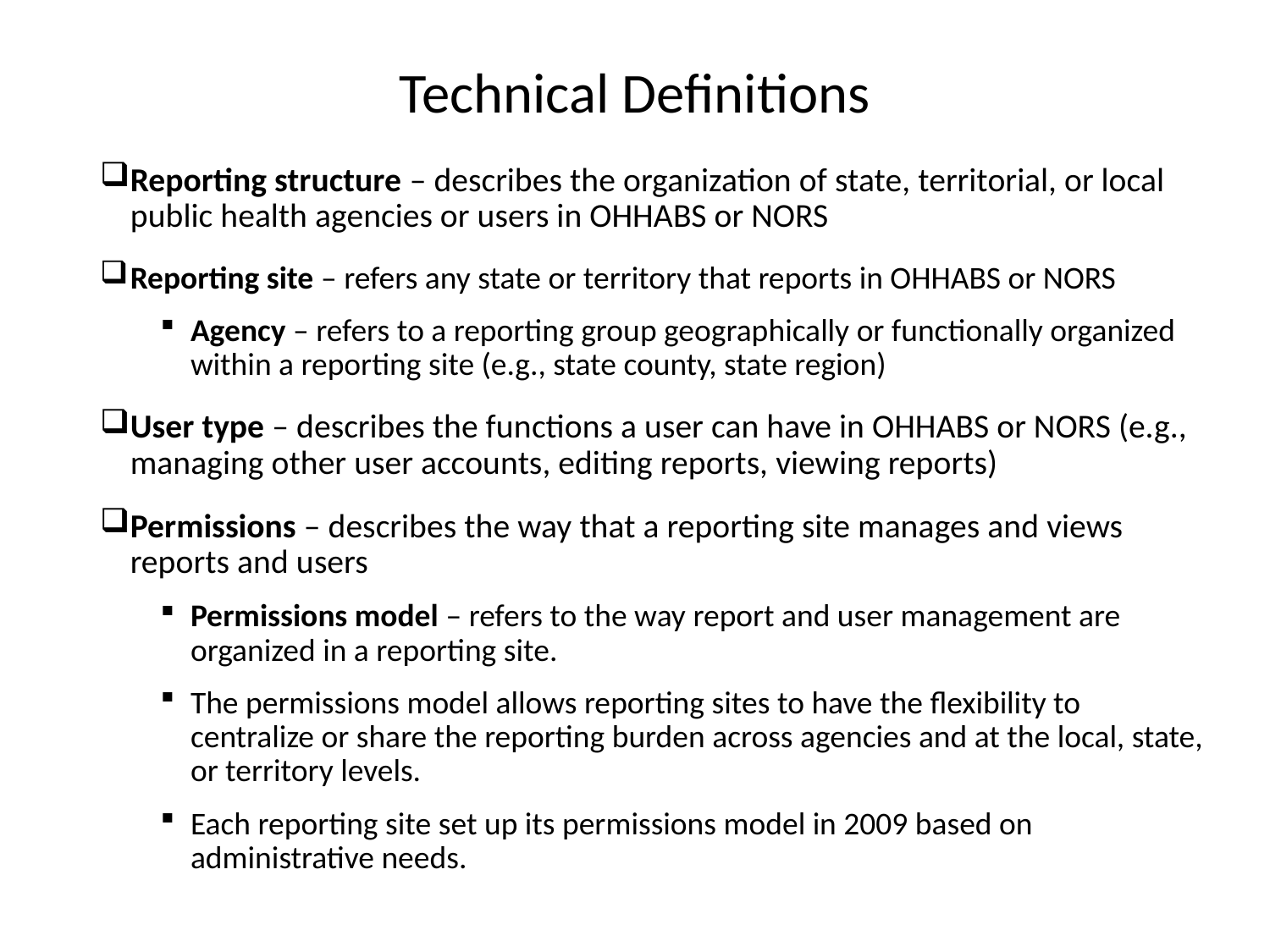

# Technical Definitions
Reporting structure – describes the organization of state, territorial, or local public health agencies or users in OHHABS or NORS
Reporting site – refers any state or territory that reports in OHHABS or NORS
Agency – refers to a reporting group geographically or functionally organized within a reporting site (e.g., state county, state region)
User type – describes the functions a user can have in OHHABS or NORS (e.g., managing other user accounts, editing reports, viewing reports)
Permissions – describes the way that a reporting site manages and views reports and users
Permissions model – refers to the way report and user management are organized in a reporting site.
The permissions model allows reporting sites to have the flexibility to centralize or share the reporting burden across agencies and at the local, state, or territory levels.
Each reporting site set up its permissions model in 2009 based on administrative needs.